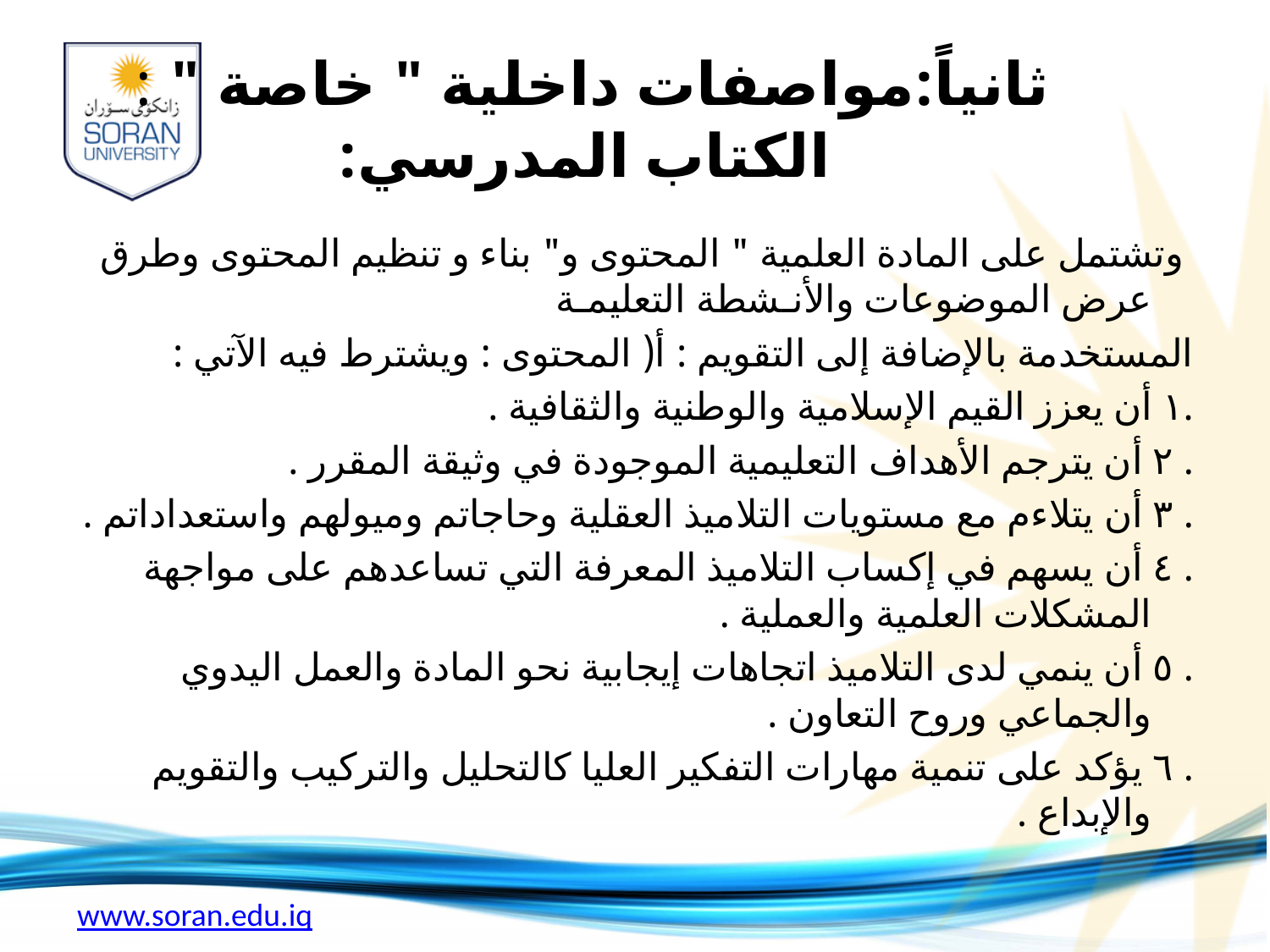

# ثانياً:مواصفات داخلية " خاصة " : الكتاب المدرسي:
 وتشتمل على المادة العلمية " المحتوى و" بناء و تنظيم المحتوى وطرق عرض الموضوعات والأنـشطة التعليمـة
المستخدمة بالإضافة إلى التقويم : أ( المحتوى : ويشترط فيه الآتي :
.١ أن يعزز القيم الإسلامية والوطنية والثقافية .
. ٢ أن يترجم الأهداف التعليمية الموجودة في وثيقة المقرر .
. ٣ أن يتلاءم مع مستويات التلاميذ العقلية وحاجاتم وميولهم واستعداداتم .
. ٤ أن يسهم في إكساب التلاميذ المعرفة التي تساعدهم على مواجهة المشكلات العلمية والعملية .
. ٥ أن ينمي لدى التلاميذ اتجاهات إيجابية نحو المادة والعمل اليدوي والجماعي وروح التعاون .
. ٦ يؤكد على تنمية مهارات التفكير العليا كالتحليل والتركيب والتقويم والإبداع .